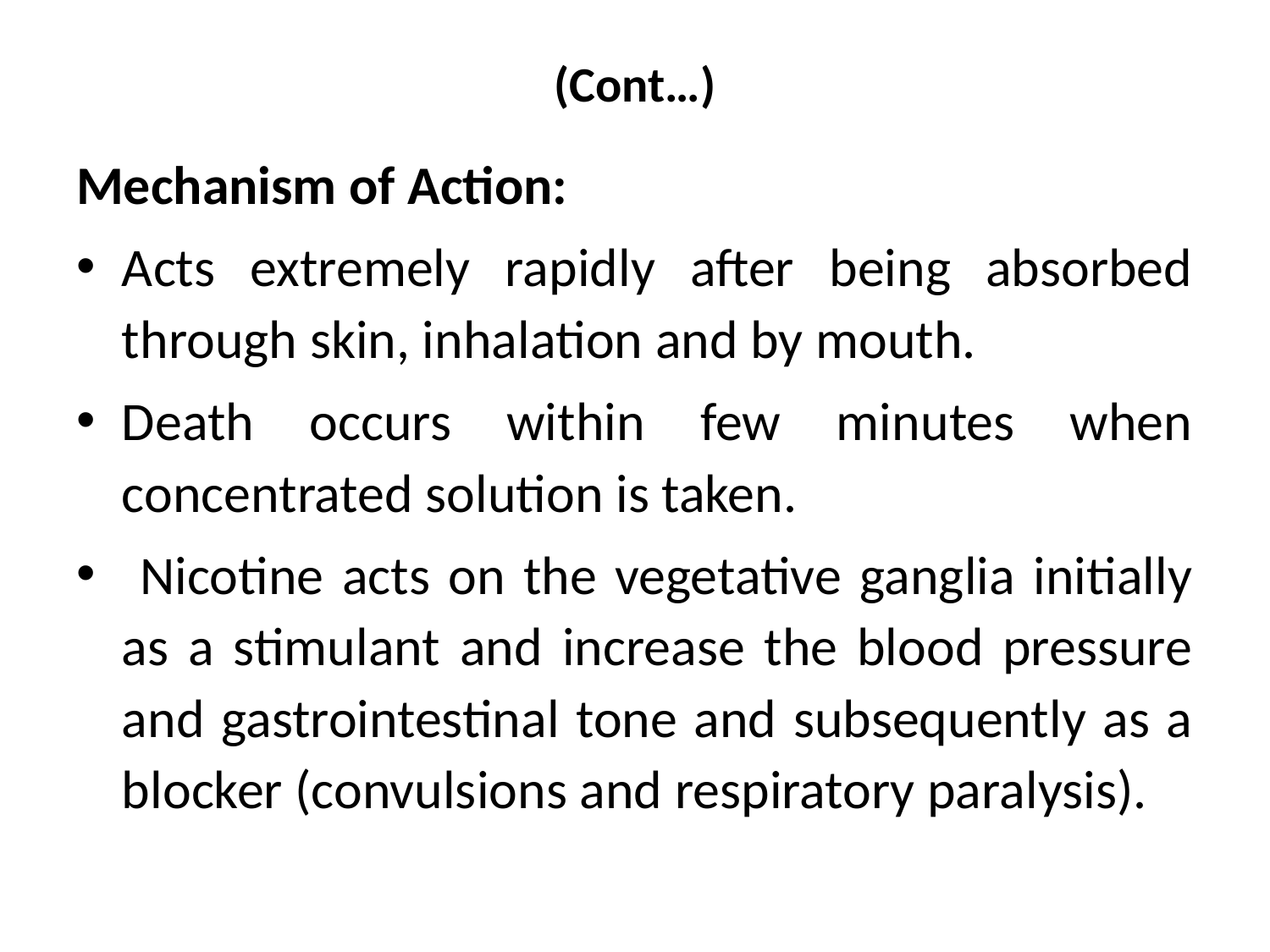

# (Cont…)
Mechanism of Action:
Acts extremely rapidly after being absorbed through skin, inhalation and by mouth.
Death occurs within few minutes when concentrated solution is taken.
 Nicotine acts on the vegetative ganglia initially as a stimulant and increase the blood pressure and gastrointestinal tone and subsequently as a blocker (convulsions and respiratory paralysis).